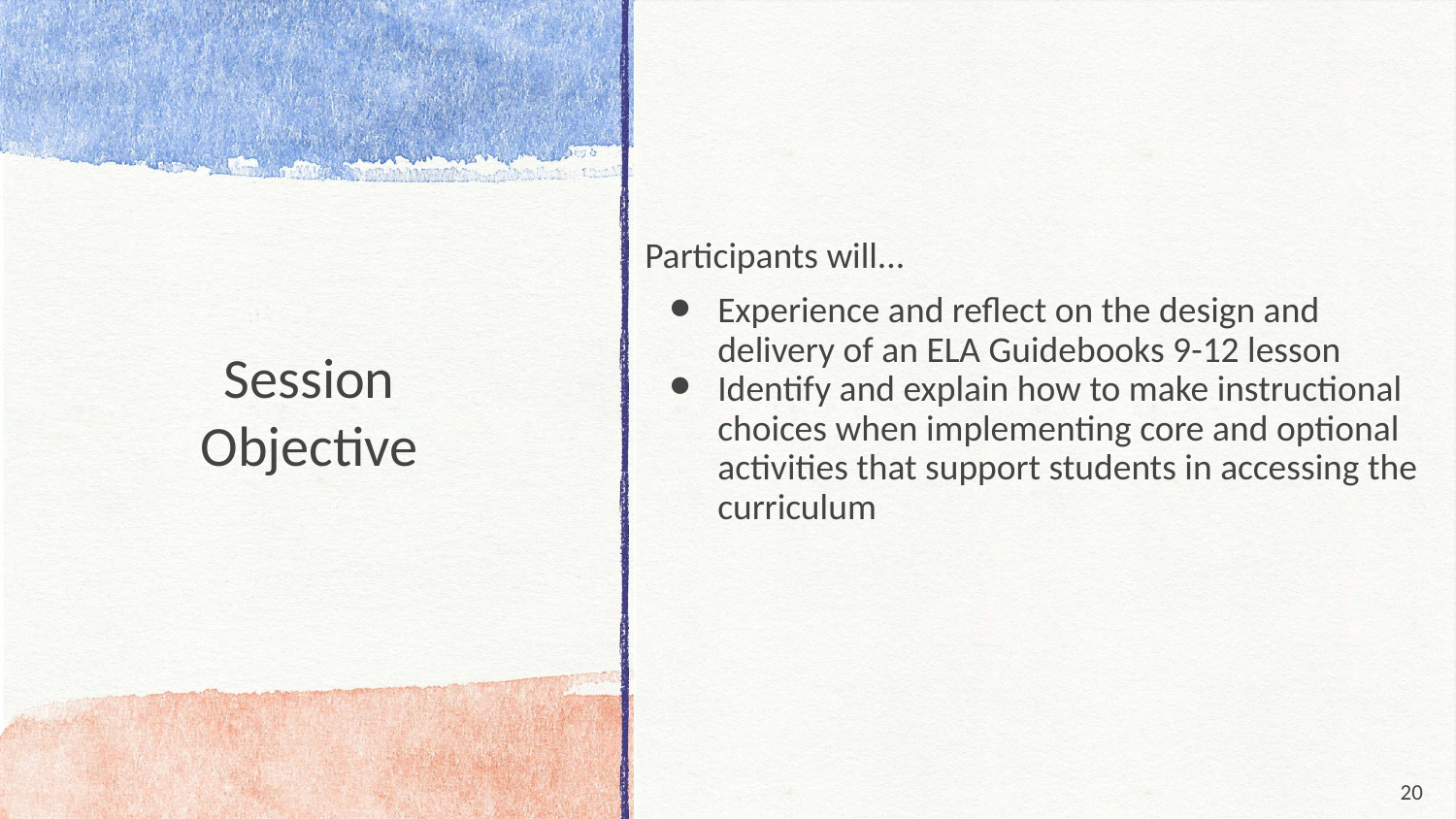

Participants will...
Experience and reflect on the design and delivery of an ELA Guidebooks 9-12 lesson
Identify and explain how to make instructional choices when implementing core and optional activities that support students in accessing the curriculum
# Session
Objective